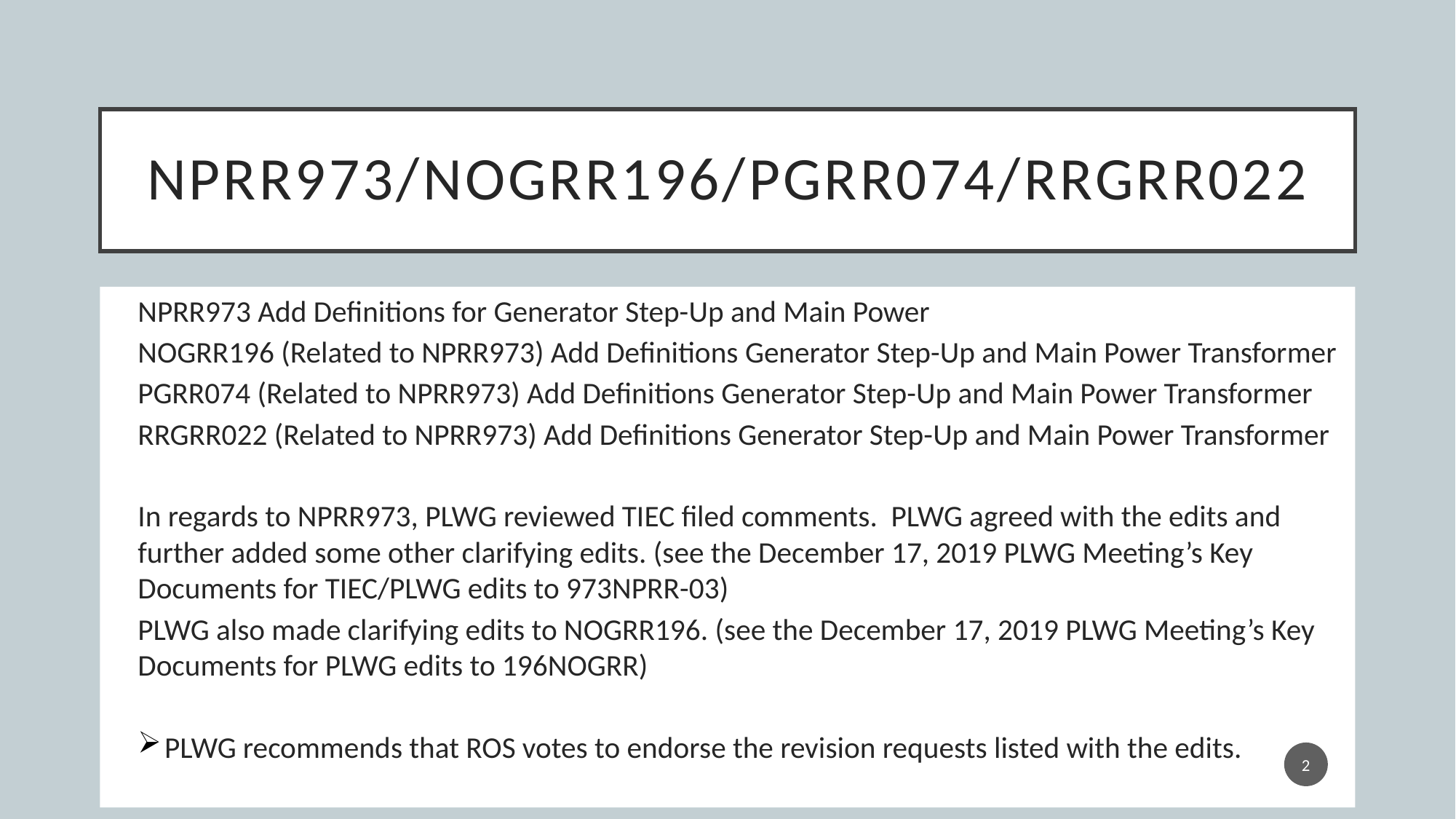

# NPRR973/NOGRR196/PGRR074/RRGRR022
NPRR973 Add Definitions for Generator Step-Up and Main Power
NOGRR196 (Related to NPRR973) Add Definitions Generator Step-Up and Main Power Transformer
PGRR074 (Related to NPRR973) Add Definitions Generator Step-Up and Main Power Transformer
RRGRR022 (Related to NPRR973) Add Definitions Generator Step-Up and Main Power Transformer

In regards to NPRR973, PLWG reviewed TIEC filed comments.  PLWG agreed with the edits and further added some other clarifying edits. (see the December 17, 2019 PLWG Meeting’s Key Documents for TIEC/PLWG edits to 973NPRR-03)
PLWG also made clarifying edits to NOGRR196. (see the December 17, 2019 PLWG Meeting’s Key Documents for PLWG edits to 196NOGRR)

PLWG recommends that ROS votes to endorse the revision requests listed with the edits.

2